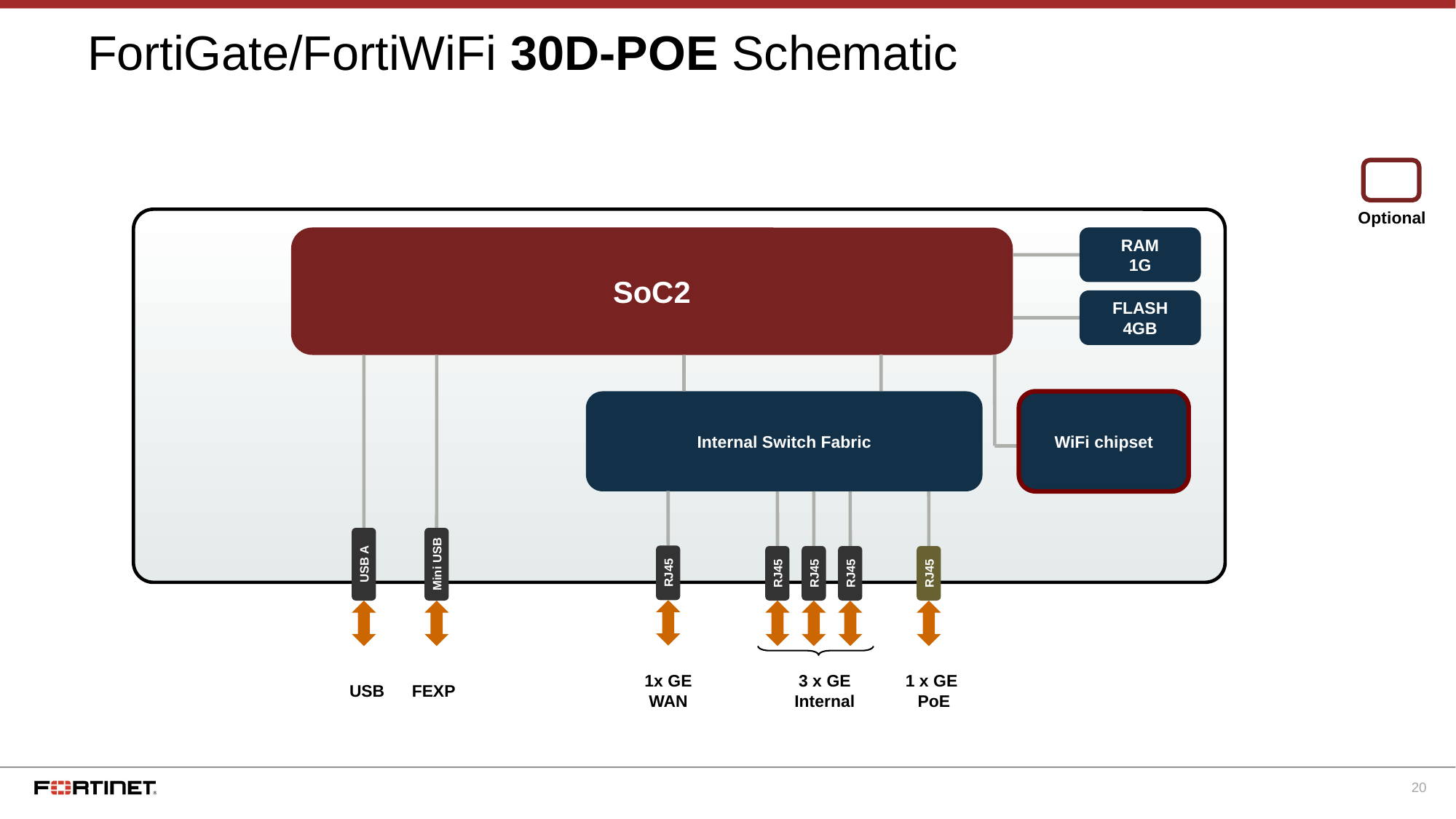

# FortiGate/FortiWiFi 30D-POE Schematic

Optional

SoC2
RAM
1G

FLASH
4GB

Internal Switch Fabric
WiFi chipset

USB A
Mini USB
RJ45
RJ45
RJ45
RJ45
RJ45

1x GE
WAN
3 x GE
Internal
1 x GE
PoE
USB
FEXP